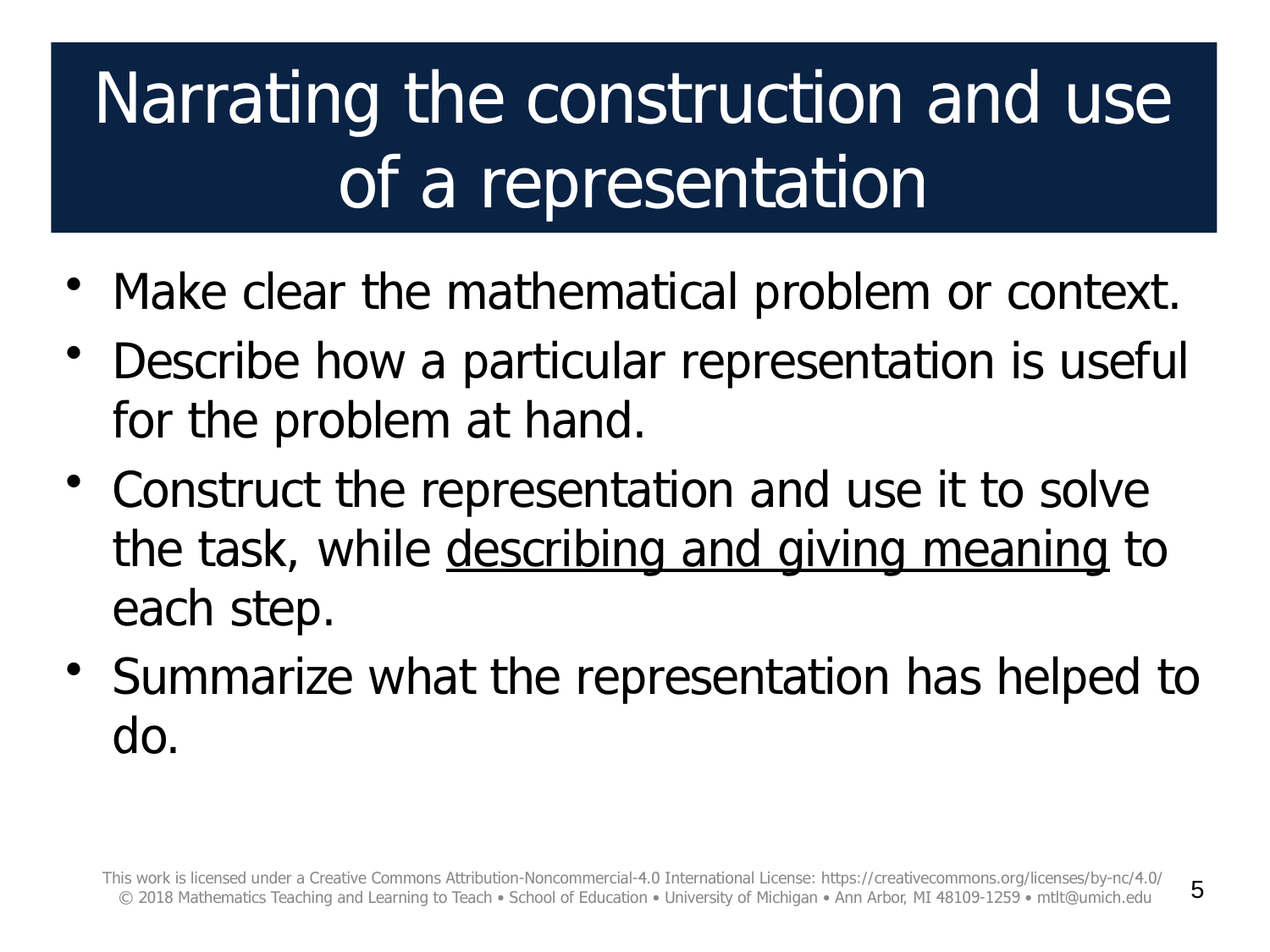

# Narrating the construction and use of a representation
Make clear the mathematical problem or context.
Describe how a particular representation is useful for the problem at hand.
Construct the representation and use it to solve the task, while describing and giving meaning to each step.
Summarize what the representation has helped to do.
This work is licensed under a Creative Commons Attribution-Noncommercial-4.0 International License: https://creativecommons.org/licenses/by-nc/4.0/
© 2018 Mathematics Teaching and Learning to Teach • School of Education • University of Michigan • Ann Arbor, MI 48109-1259 • mtlt@umich.edu
5